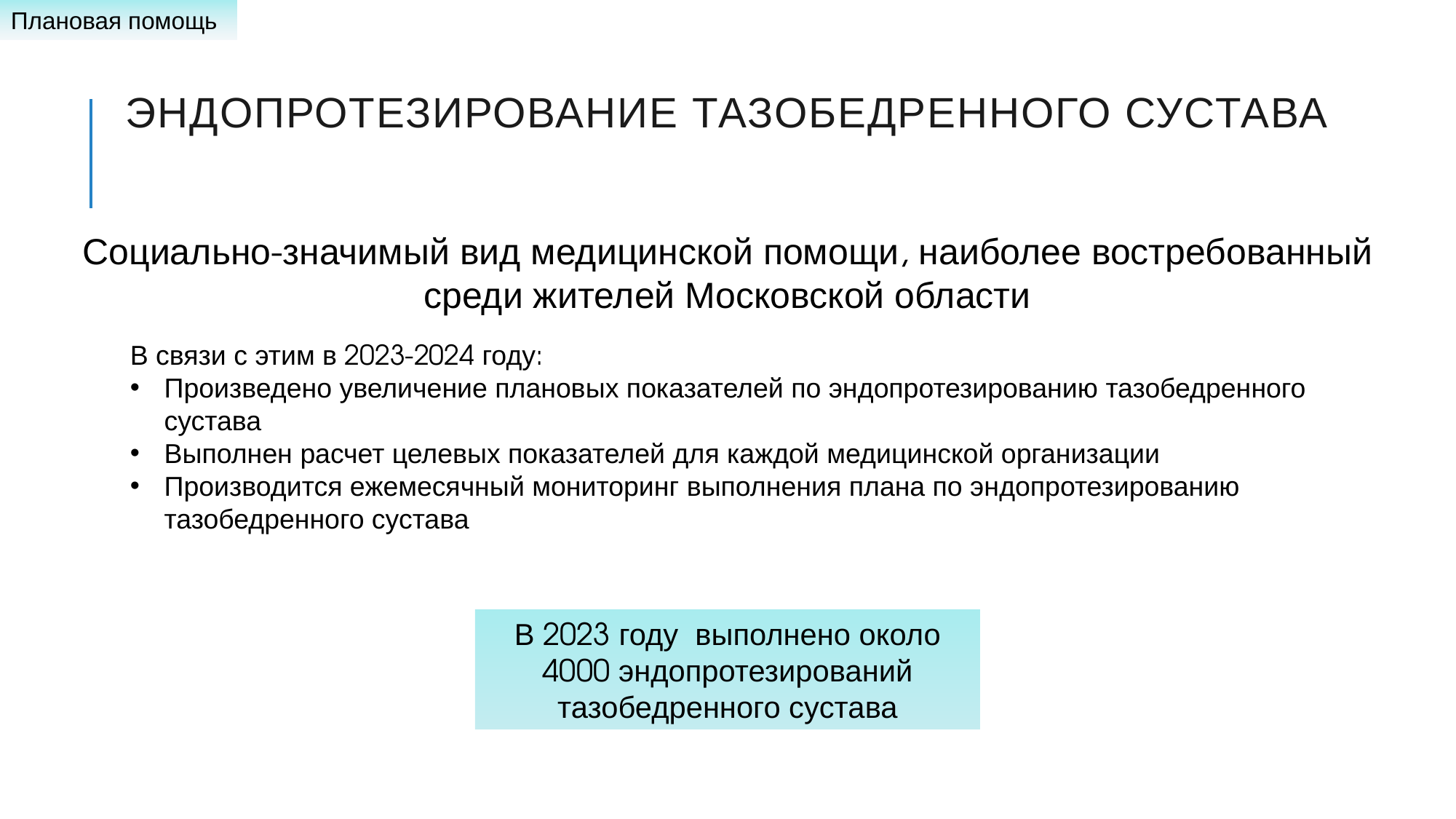

Плановая помощь
# Эндопротезирование тазобедренного сустава
Социально-значимый вид медицинской помощи, наиболее востребованный среди жителей Московской области
В связи с этим в 2023-2024 году:
Произведено увеличение плановых показателей по эндопротезированию тазобедренного сустава
Выполнен расчет целевых показателей для каждой медицинской организации
Производится ежемесячный мониторинг выполнения плана по эндопротезированию тазобедренного сустава
В 2023 году  выполнено около 4000 эндопротезирований тазобедренного сустава